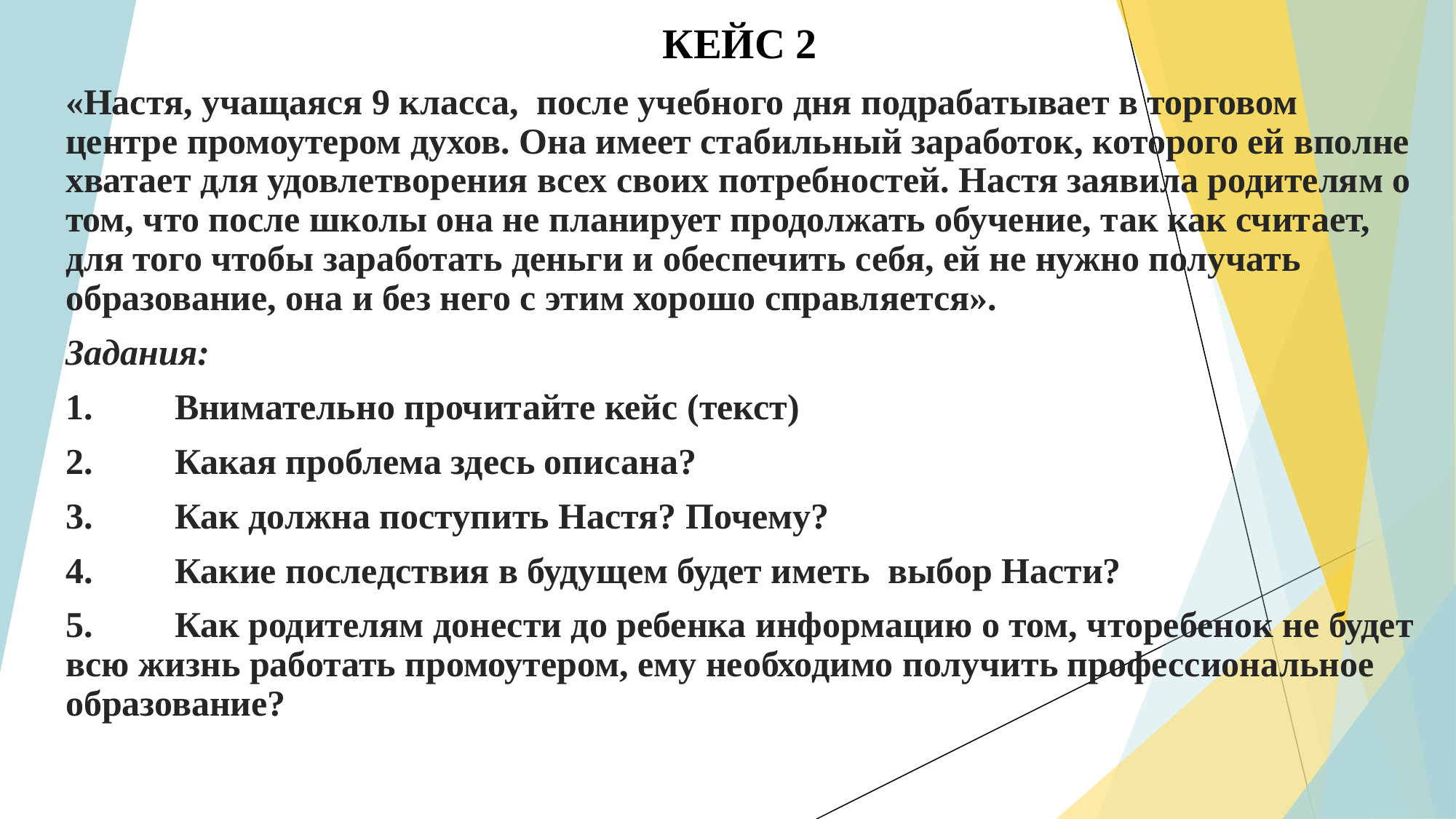

КЕЙС 2
«Настя, учащаяся 9 класса,  после учебного дня подрабатывает в торговом центре промоутером духов. Она имеет стабильный заработок, которого ей вполне хватает для удовлетворения всех своих потребностей. Настя заявила родителям о том, что после школы она не планирует продолжать обучение, так как считает, для того чтобы заработать деньги и обеспечить себя, ей не нужно получать образование, она и без него с этим хорошо справляется».
Задания:
1.	Внимательно прочитайте кейс (текст)
2.	Какая проблема здесь описана?
3.	Как должна поступить Настя? Почему?
4.	Какие последствия в будущем будет иметь  выбор Насти?
5.	Как родителям донести до ребенка информацию о том, чторебенок не будет всю жизнь работать промоутером, ему необходимо получить профессиональное образование?